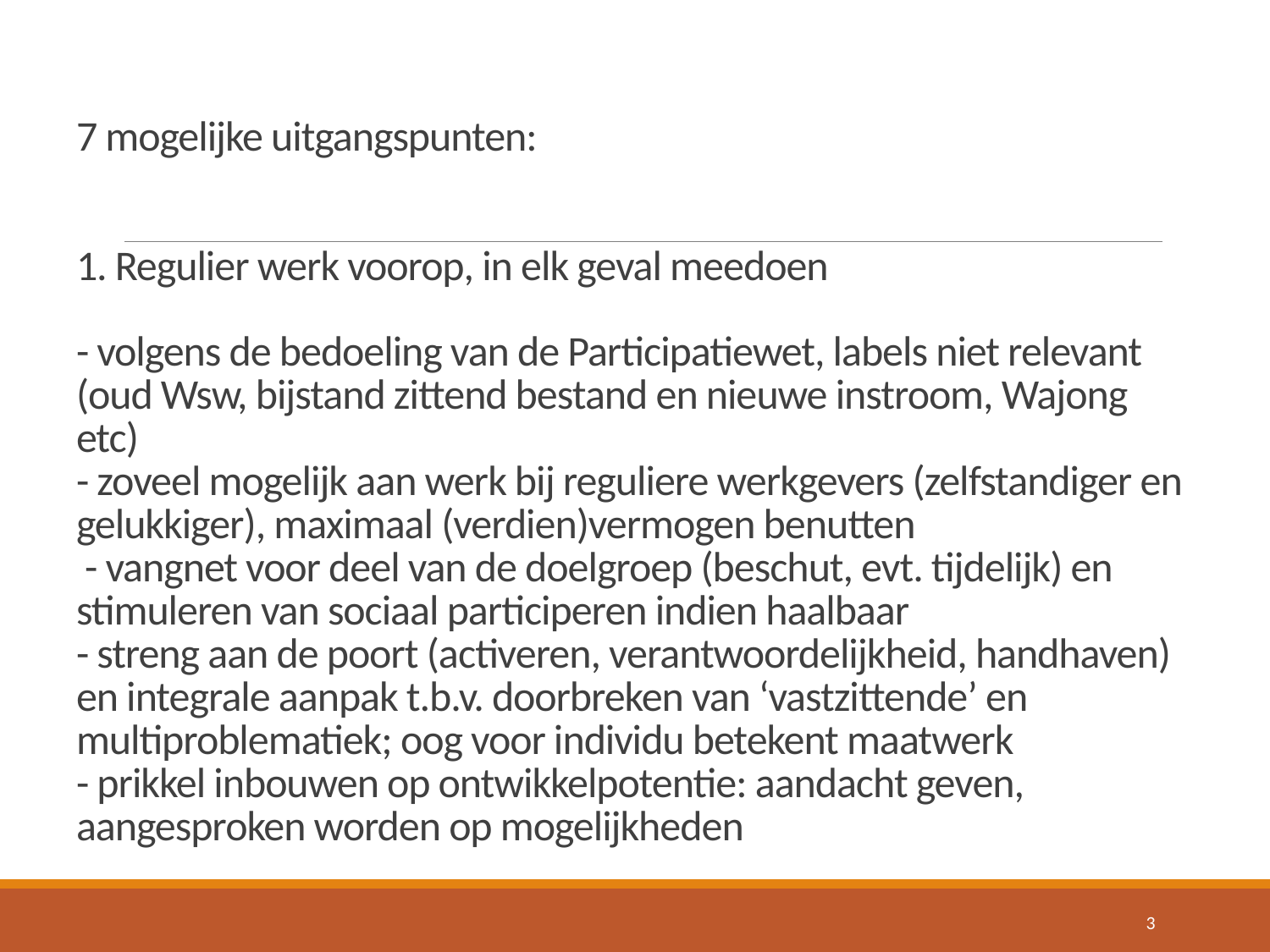

# 7 mogelijke uitgangspunten: 1. Regulier werk voorop, in elk geval meedoen - volgens de bedoeling van de Participatiewet, labels niet relevant (oud Wsw, bijstand zittend bestand en nieuwe instroom, Wajong etc) - zoveel mogelijk aan werk bij reguliere werkgevers (zelfstandiger en gelukkiger), maximaal (verdien)vermogen benutten - vangnet voor deel van de doelgroep (beschut, evt. tijdelijk) en stimuleren van sociaal participeren indien haalbaar - streng aan de poort (activeren, verantwoordelijkheid, handhaven) en integrale aanpak t.b.v. doorbreken van ‘vastzittende’ en multiproblematiek; oog voor individu betekent maatwerk - prikkel inbouwen op ontwikkelpotentie: aandacht geven, aangesproken worden op mogelijkheden
3